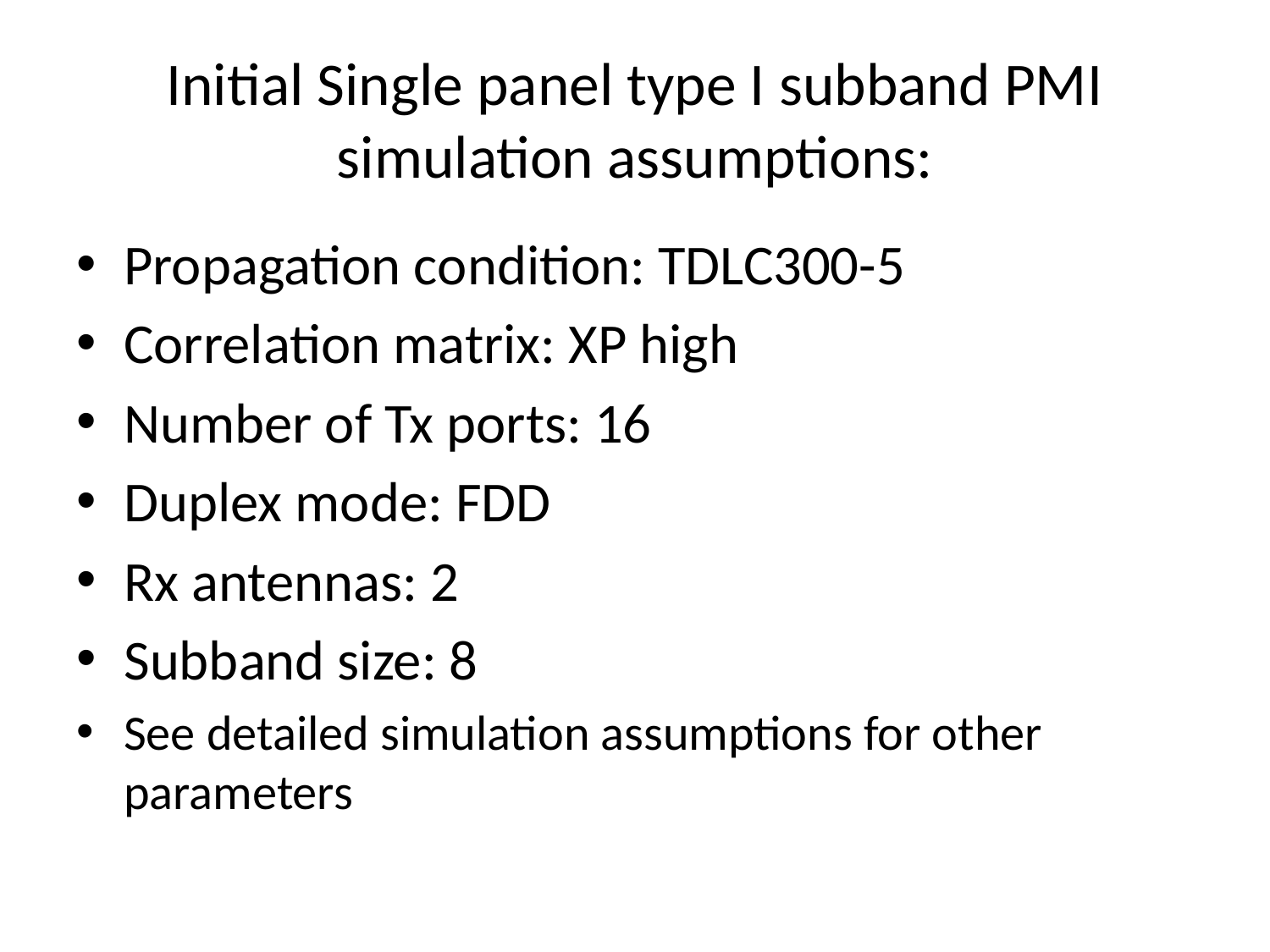

# Initial Single panel type I subband PMI simulation assumptions:
Propagation condition: TDLC300-5
Correlation matrix: XP high
Number of Tx ports: 16
Duplex mode: FDD
Rx antennas: 2
Subband size: 8
See detailed simulation assumptions for other parameters